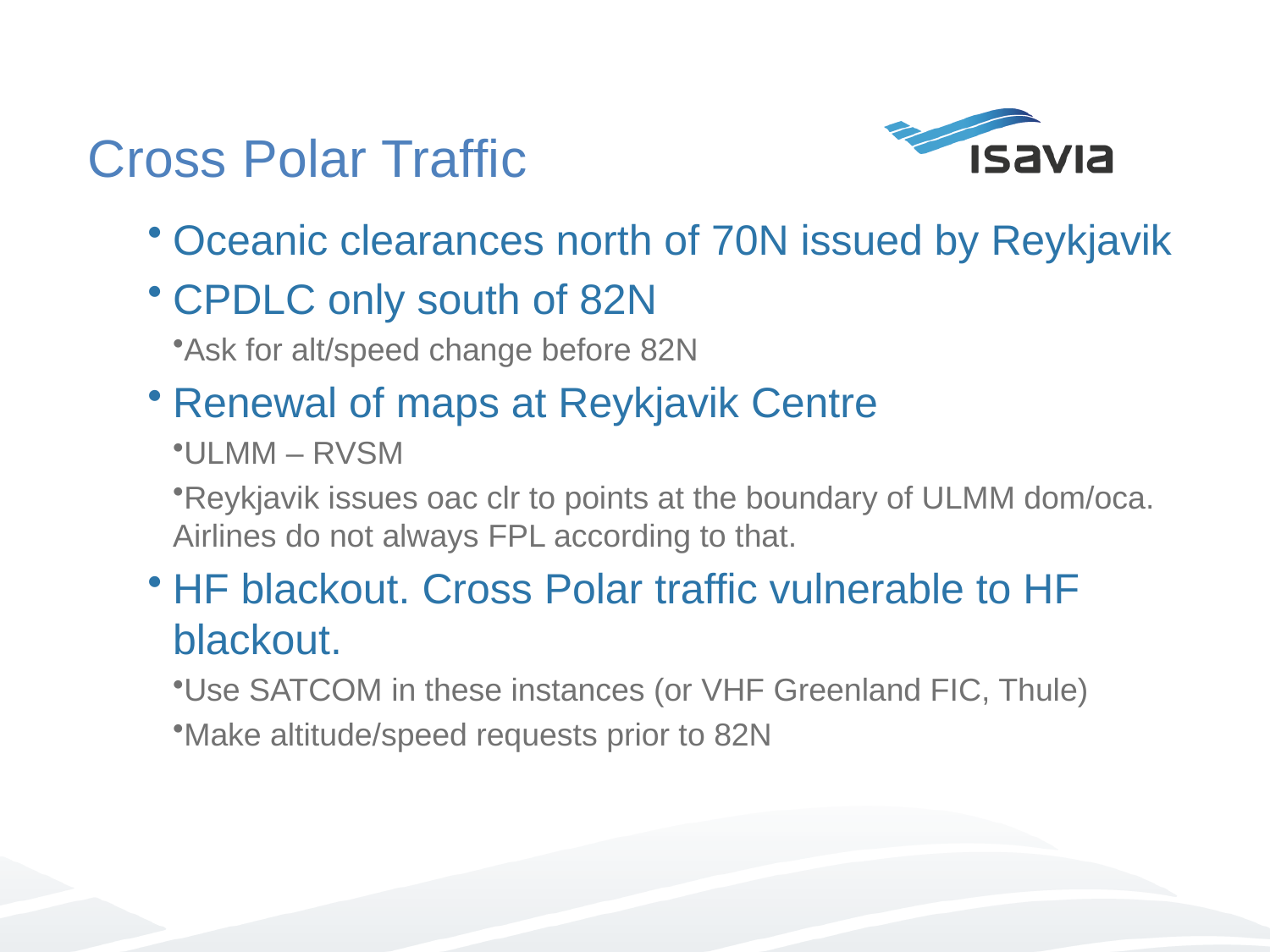

# Cross Polar Traffic
Oceanic clearances north of 70N issued by Reykjavik
CPDLC only south of 82N
Ask for alt/speed change before 82N
Renewal of maps at Reykjavik Centre
ULMM – RVSM
Reykjavik issues oac clr to points at the boundary of ULMM dom/oca. Airlines do not always FPL according to that.
HF blackout. Cross Polar traffic vulnerable to HF blackout.
Use SATCOM in these instances (or VHF Greenland FIC, Thule)
Make altitude/speed requests prior to 82N